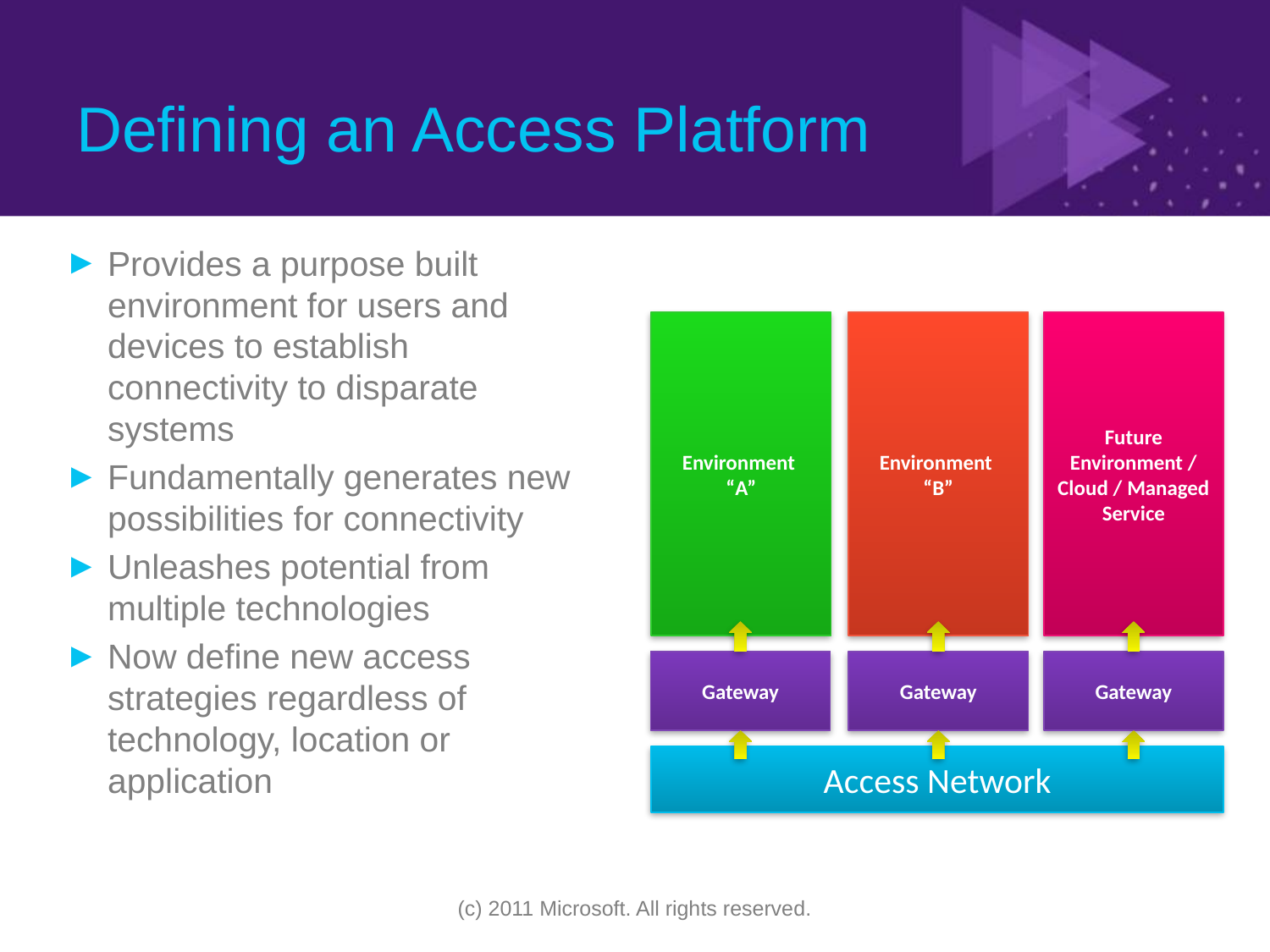

# Defining an Access Platform
Provides a purpose built environment for users and devices to establish connectivity to disparate systems
Fundamentally generates new possibilities for connectivity
Unleashes potential from multiple technologies
Now define new access strategies regardless of technology, location or application
Environment
“A”
Environment
“B”
Future Environment / Cloud / Managed Service

Gateway
Gateway
Gateway

Access Network
(c) 2011 Microsoft. All rights reserved.